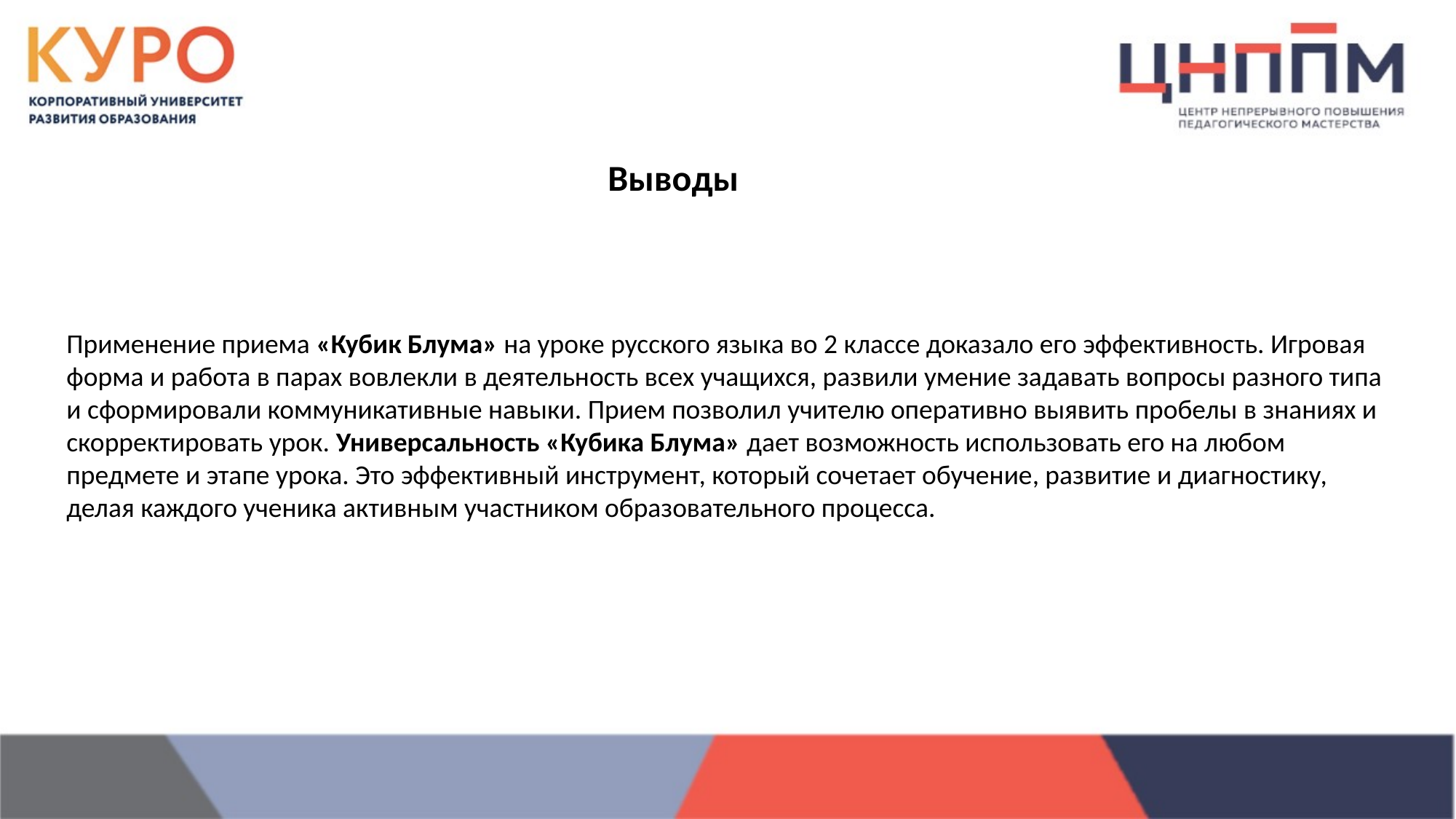

Выводы
Применение приема «Кубик Блума» на уроке русского языка во 2 классе доказало его эффективность. Игровая форма и работа в парах вовлекли в деятельность всех учащихся, развили умение задавать вопросы разного типа и сформировали коммуникативные навыки. Прием позволил учителю оперативно выявить пробелы в знаниях и скорректировать урок. Универсальность «Кубика Блума» дает возможность использовать его на любом предмете и этапе урока. Это эффективный инструмент, который сочетает обучение, развитие и диагностику, делая каждого ученика активным участником образовательного процесса.